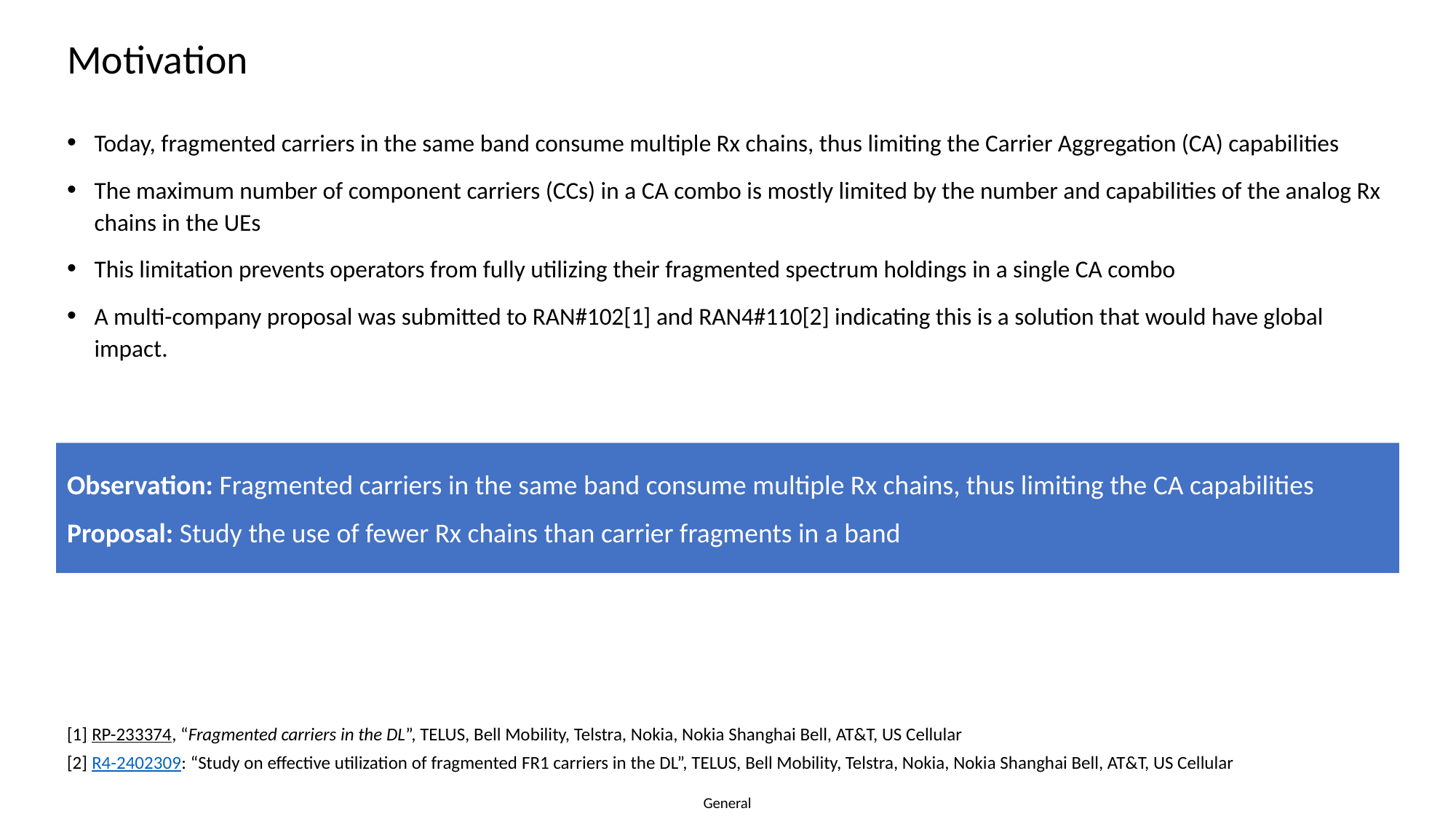

# Motivation
Today, fragmented carriers in the same band consume multiple Rx chains, thus limiting the Carrier Aggregation (CA) capabilities
The maximum number of component carriers (CCs) in a CA combo is mostly limited by the number and capabilities of the analog Rx chains in the UEs
This limitation prevents operators from fully utilizing their fragmented spectrum holdings in a single CA combo
A multi-company proposal was submitted to RAN#102[1] and RAN4#110[2] indicating this is a solution that would have global impact.

Observation: Fragmented carriers in the same band consume multiple Rx chains, thus limiting the CA capabilities
Proposal: Study the use of fewer Rx chains than carrier fragments in a band
[1] RP-233374, “Fragmented carriers in the DL”, TELUS, Bell Mobility, Telstra, Nokia, Nokia Shanghai Bell, AT&T, US Cellular
[2] R4-2402309: “Study on effective utilization of fragmented FR1 carriers in the DL”, TELUS, Bell Mobility, Telstra, Nokia, Nokia Shanghai Bell, AT&T, US Cellular